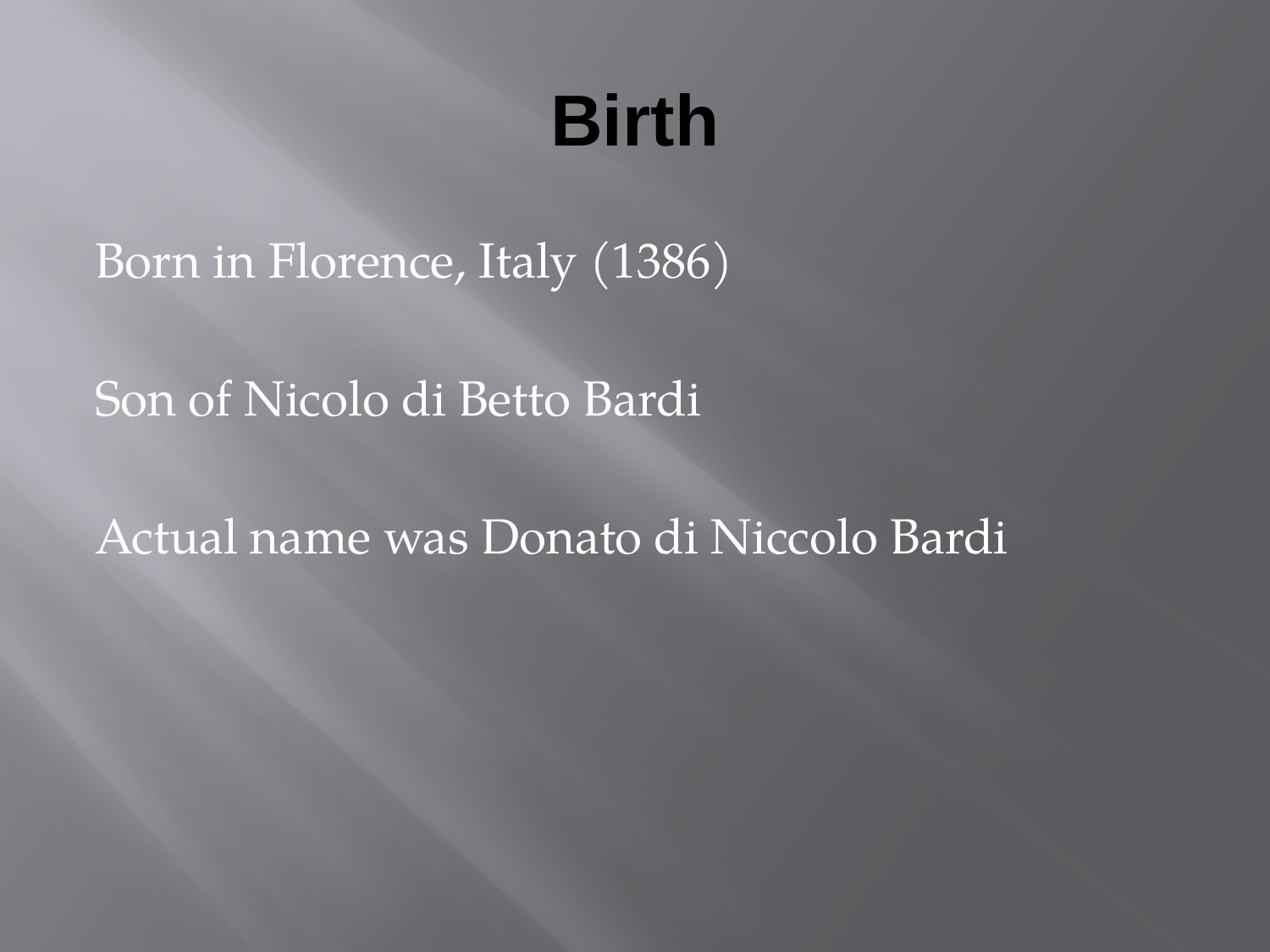

# Birth
Born in Florence, Italy (1386)

Son of Nicolo di Betto Bardi

Actual name was Donato di Niccolo Bardi